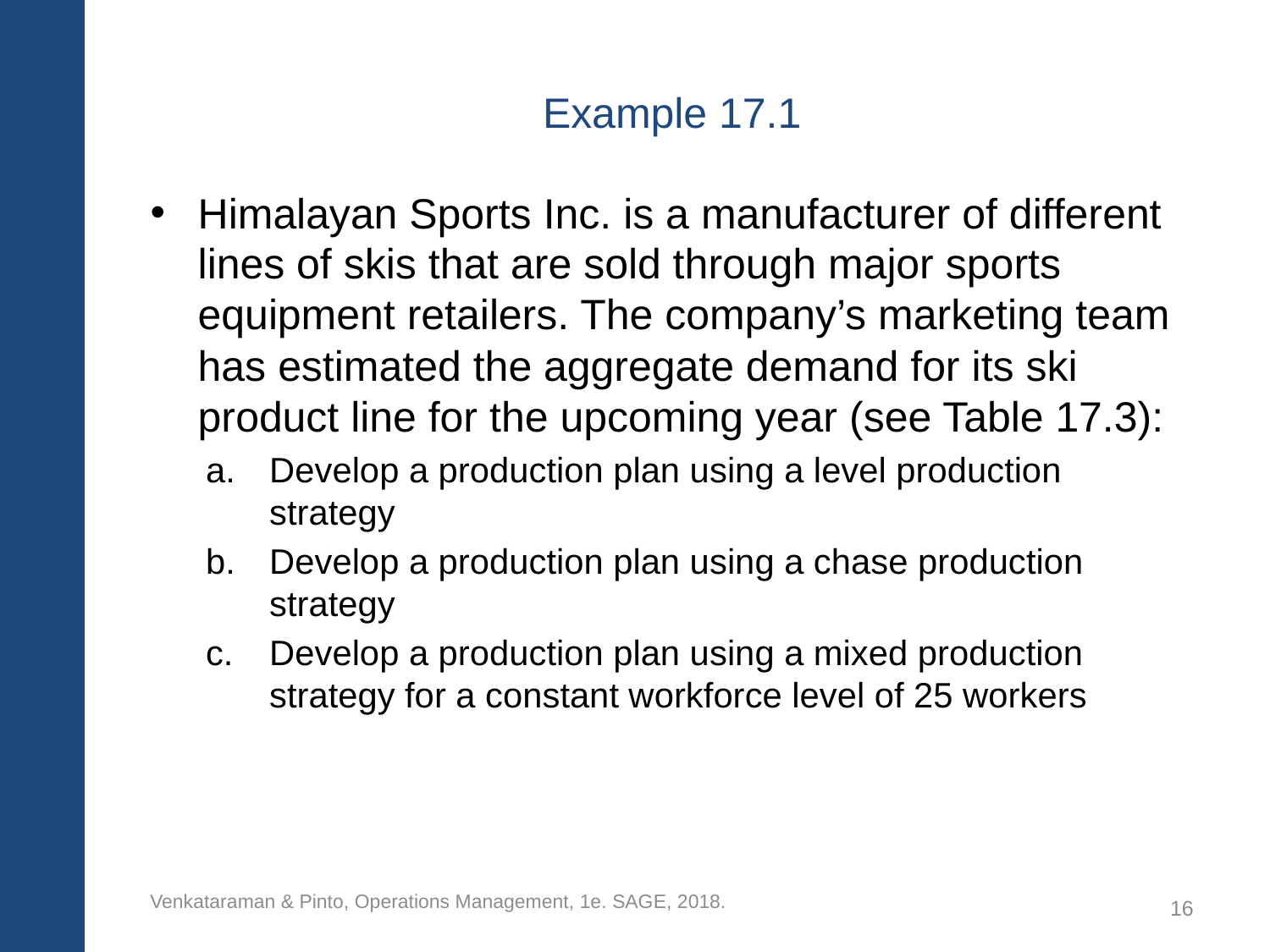

# Example 17.1
Himalayan Sports Inc. is a manufacturer of different lines of skis that are sold through major sports equipment retailers. The company’s marketing team has estimated the aggregate demand for its ski product line for the upcoming year (see Table 17.3):
Develop a production plan using a level production strategy
Develop a production plan using a chase production strategy
Develop a production plan using a mixed production strategy for a constant workforce level of 25 workers
Venkataraman & Pinto, Operations Management, 1e. SAGE, 2018.
16